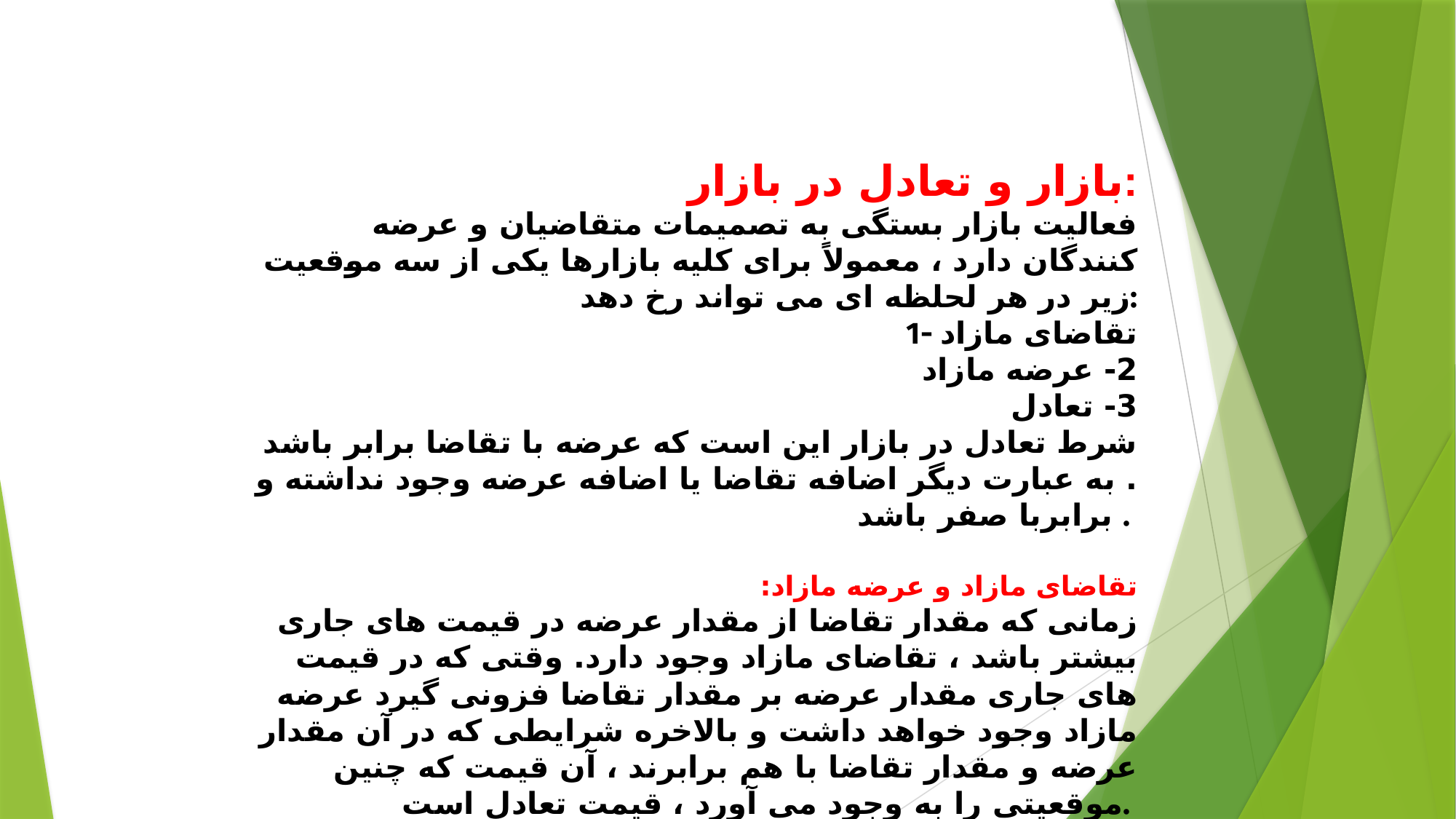

بازار و تعادل در بازار:
فعاليت بازار بستگی به تصميمات متقاضيان و عرضه کنندگان دارد ، معمولاً برای کليه بازارها يکی از سه موقعيت زير در هر لحلظه ای می تواند رخ دهد:
1- تقاضای مازاد
2- عرضه مازاد
3- تعادل
شرط تعادل در بازار اين است كه عرضه با تقاضا برابر باشد . به عبارت ديگر اضافه تقاضا يا اضافه عرضه وجود نداشته و برابربا صفر باشد .

تقاضای مازاد و عرضه مازاد:
زمانی که مقدار تقاضا از مقدار عرضه در قيمت های جاری بيشتر باشد ، تقاضای مازاد وجود دارد. وقتی که در قيمت های جاری مقدار عرضه بر مقدار تقاضا فزونی گيرد عرضه مازاد وجود خواهد داشت و بالاخره شرایطی که در آن مقدار عرضه و مقدار تقاضا با هم برابرند ، آن قيمت که چنين موقعيتی را به وجود می آورد ، قيمت تعادل است.